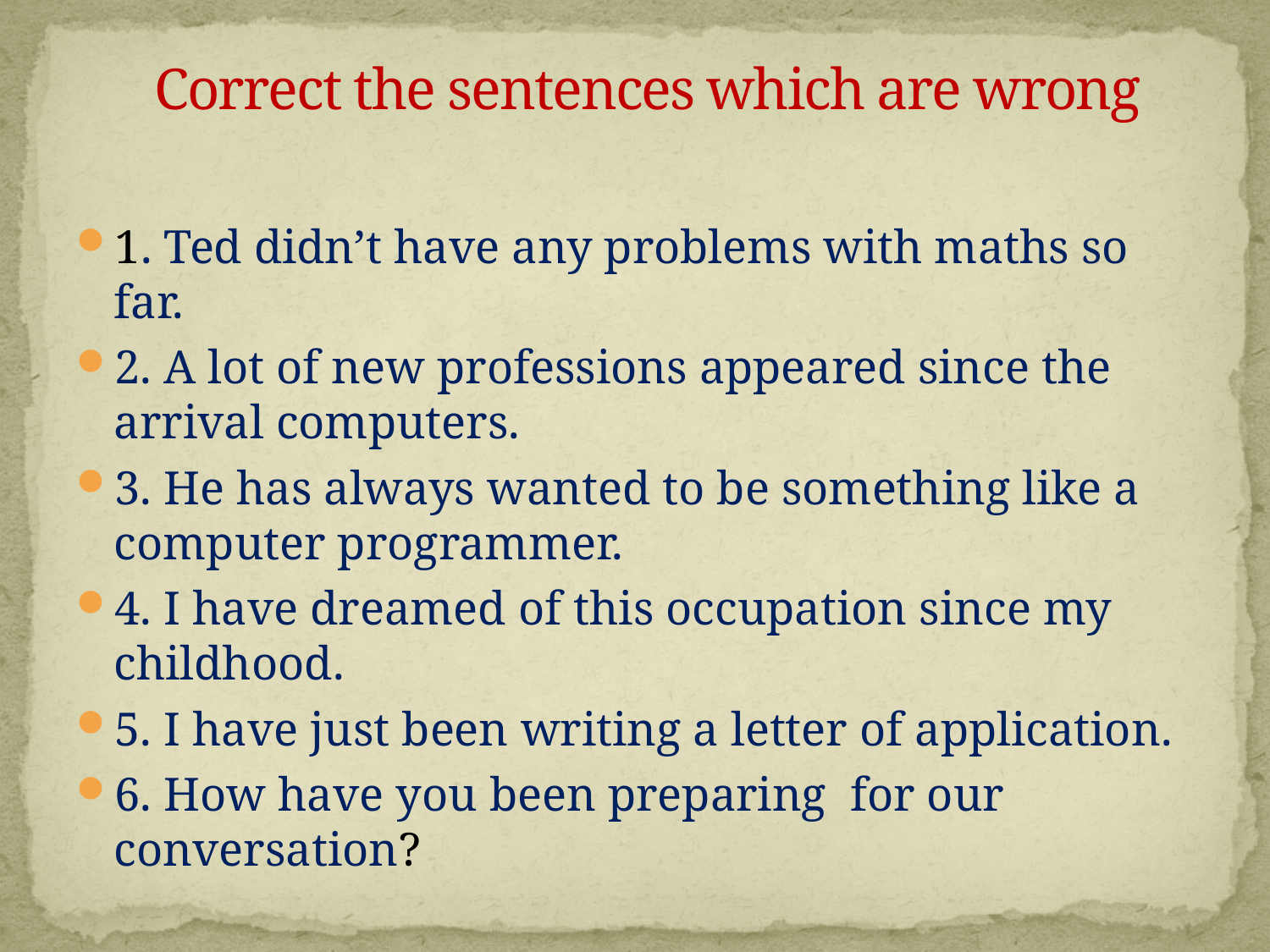

# Correct the sentences which are wrong
1. Ted didn’t have any problems with maths so far.
2. A lot of new professions appeared since the arrival computers.
3. He has always wanted to be something like a computer programmer.
4. I have dreamed of this occupation since my childhood.
5. I have just been writing a letter of application.
6. How have you been preparing  for our conversation?